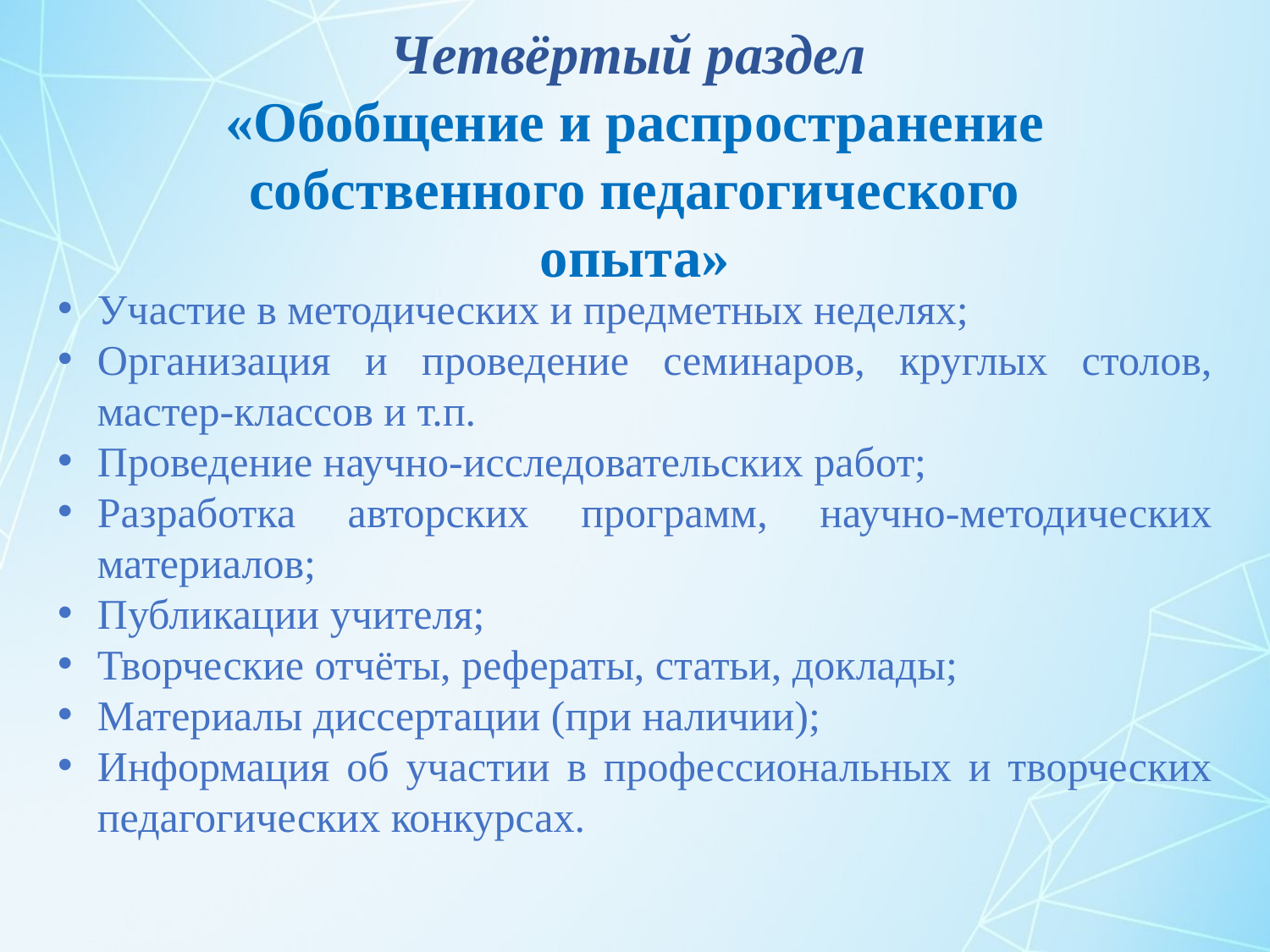

Четвёртый раздел
«Обобщение и распространение собственного педагогического опыта»
Участие в методических и предметных неделях;
Организация и проведение семинаров, круглых столов, мастер-классов и т.п.
Проведение научно-исследовательских работ;
Разработка авторских программ, научно-методических материалов;
Публикации учителя;
Творческие отчёты, рефераты, статьи, доклады;
Материалы диссертации (при наличии);
Информация об участии в профессиональных и творческих педагогических конкурсах.